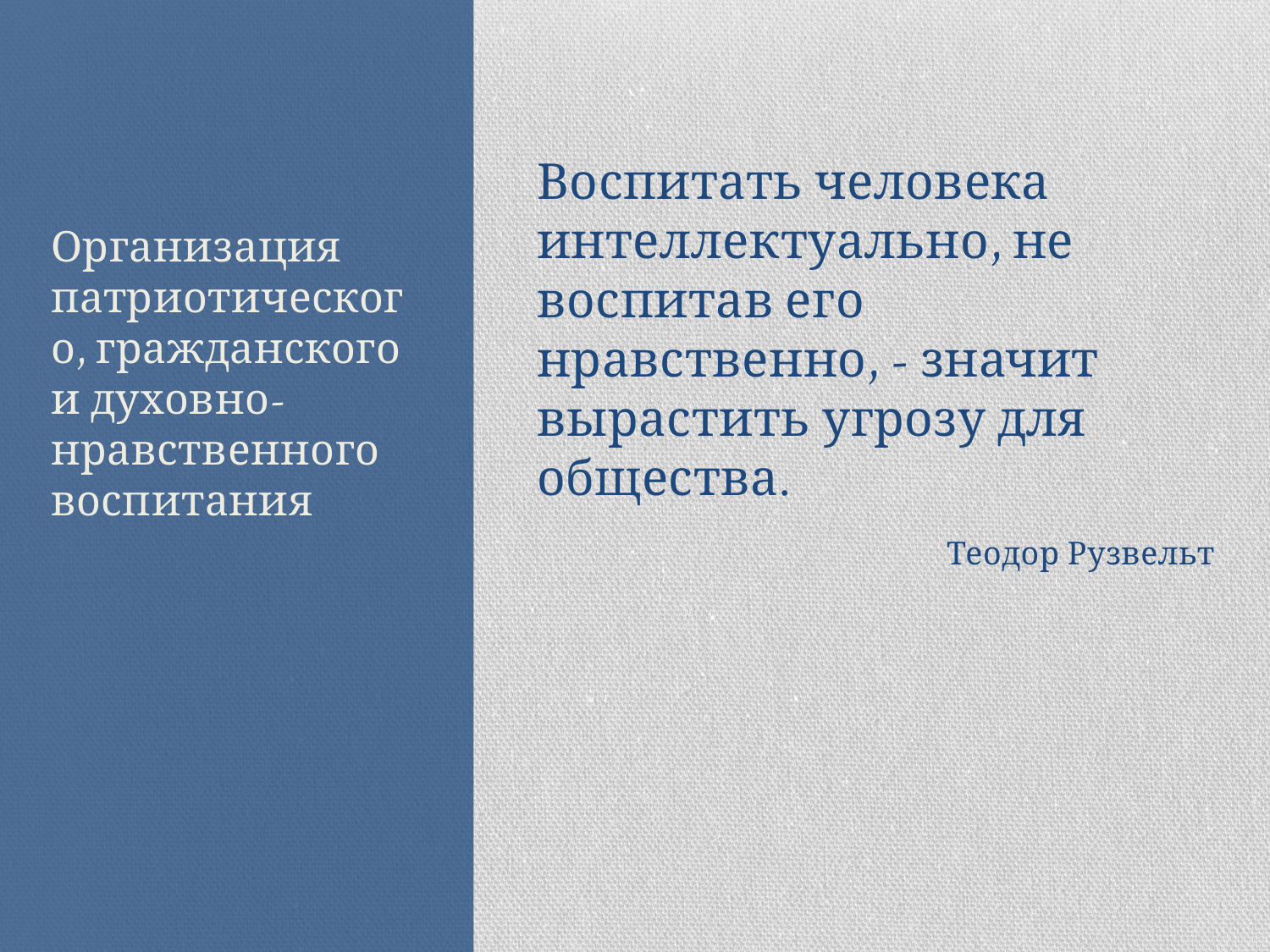

#

Воспитать человека интеллектуально, не воспитав его нравственно, - значит вырастить угрозу для общества.
 Теодор Рузвельт

Организация патриотического, гражданского и духовно-нравственного воспитания